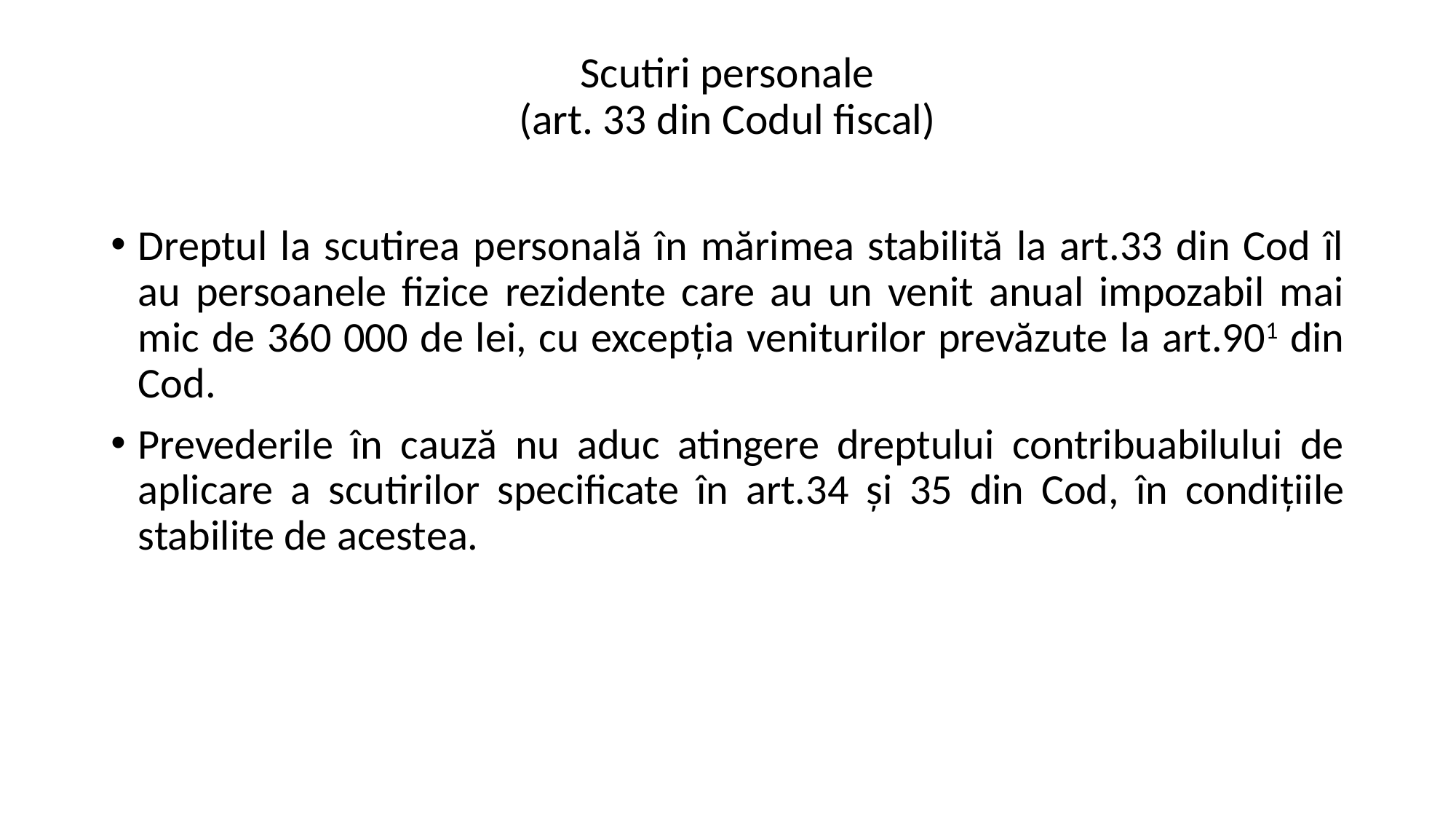

# Scutiri personale (art. 33 din Codul fiscal)
Dreptul la scutirea personală în mărimea stabilită la art.33 din Cod îl au persoanele fizice rezidente care au un venit anual impozabil mai mic de 360 000 de lei, cu excepţia veniturilor prevăzute la art.901 din Cod.
Prevederile în cauză nu aduc atingere dreptului contribuabilului de aplicare a scutirilor specificate în art.34 şi 35 din Cod, în condiţiile stabilite de acestea.